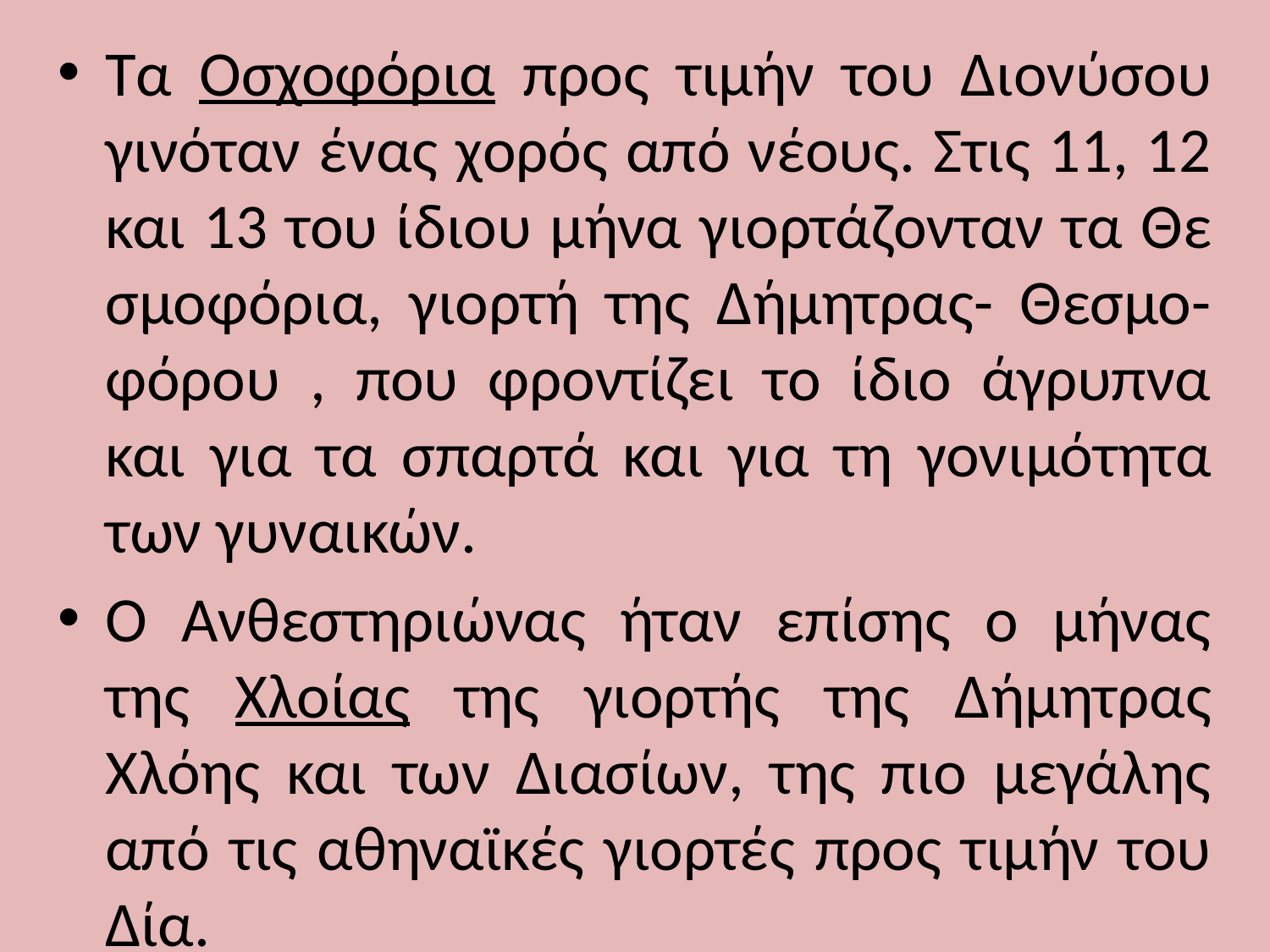

#
Τα Οσχοφόρια προς τιμήν του Διονύσου γινόταν ένας χορός από νέους. Στις 11, 12 και 13 του ίδιου μήνα γιορτάζονταν τα Θε­σμοφόρια, γιορτή της Δήμητρας- Θεσμο-φόρου , που φροντίζει το ίδιο άγρυπνα και για τα σπαρτά και για τη γονιμότητα των γυναικών.
Ο Ανθεστηριώνας ήταν επίσης ο μήνας της Χλοίας της γιορτής της Δήμητρας Χλόης και των Διασίων, της πιο μεγάλης από τις αθηναϊκές γιορτές προς τιμήν του Δία.